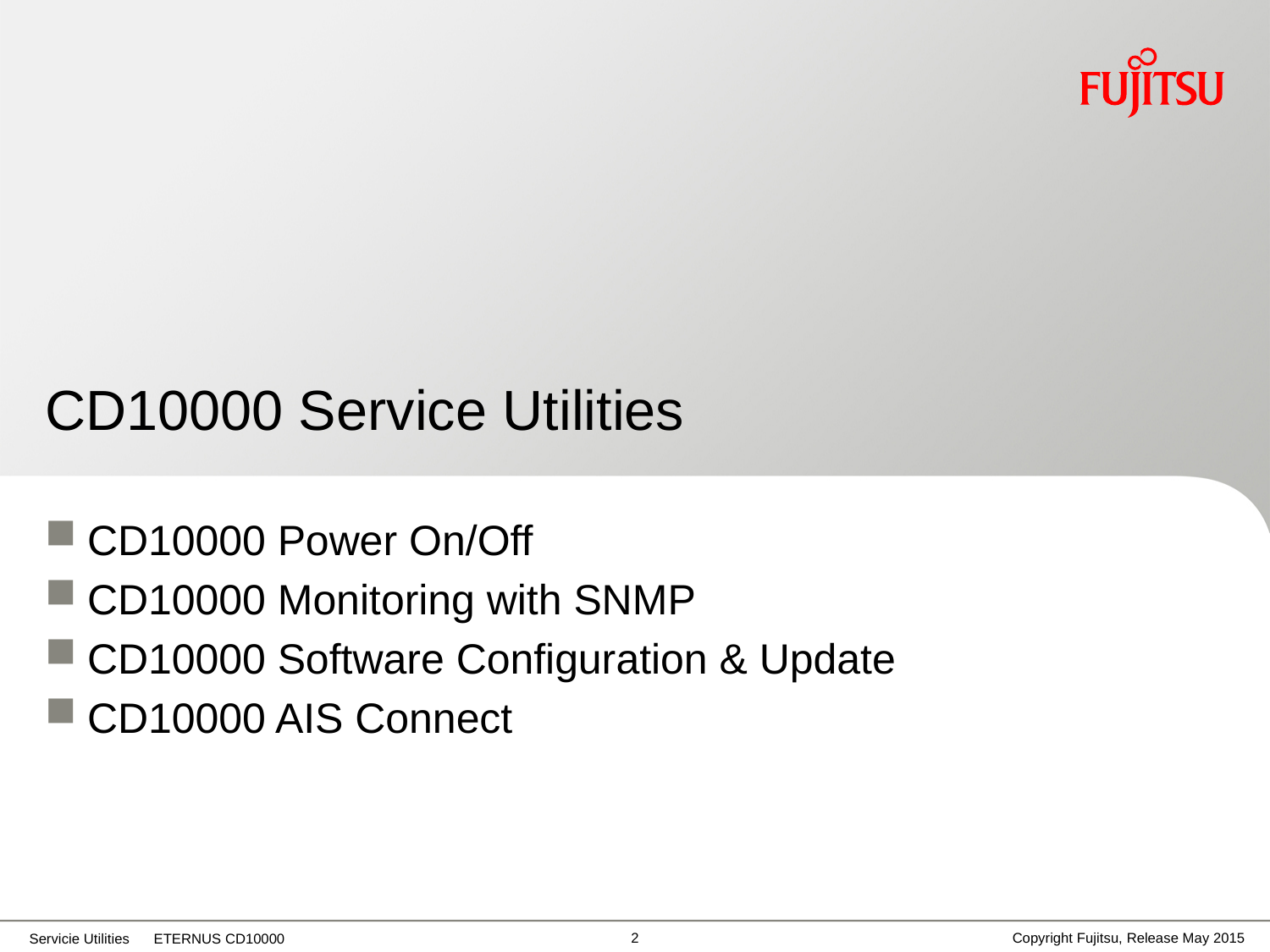

# CD10000 Service Utilities
CD10000 Power On/Off
CD10000 Monitoring with SNMP
CD10000 Software Configuration & Update
CD10000 AIS Connect
2
Copyright Fujitsu, Release May 2015
Servicie Utilities      ETERNUS CD10000